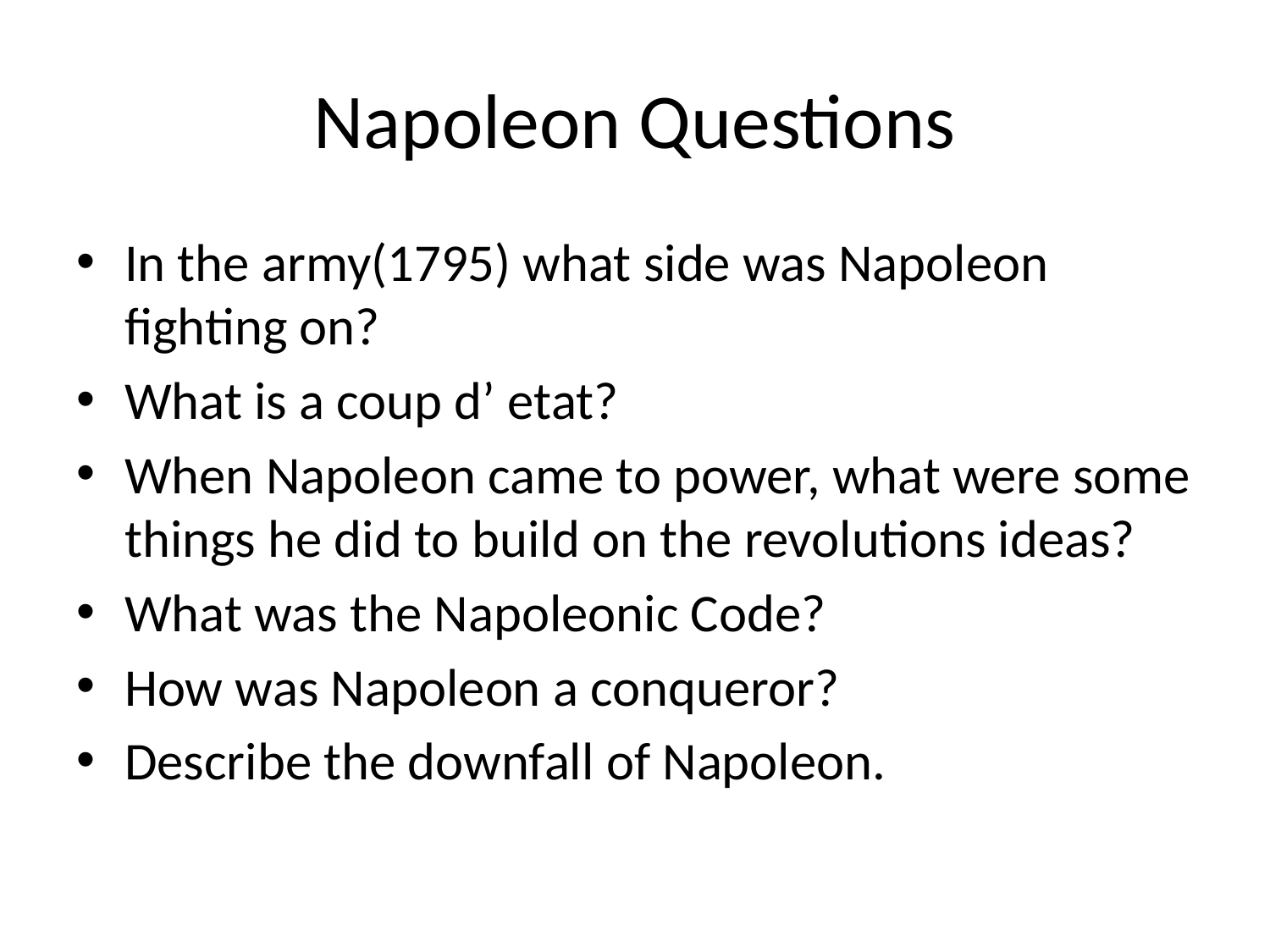

# Napoleon Questions
In the army(1795) what side was Napoleon fighting on?
What is a coup d’ etat?
When Napoleon came to power, what were some things he did to build on the revolutions ideas?
What was the Napoleonic Code?
How was Napoleon a conqueror?
Describe the downfall of Napoleon.